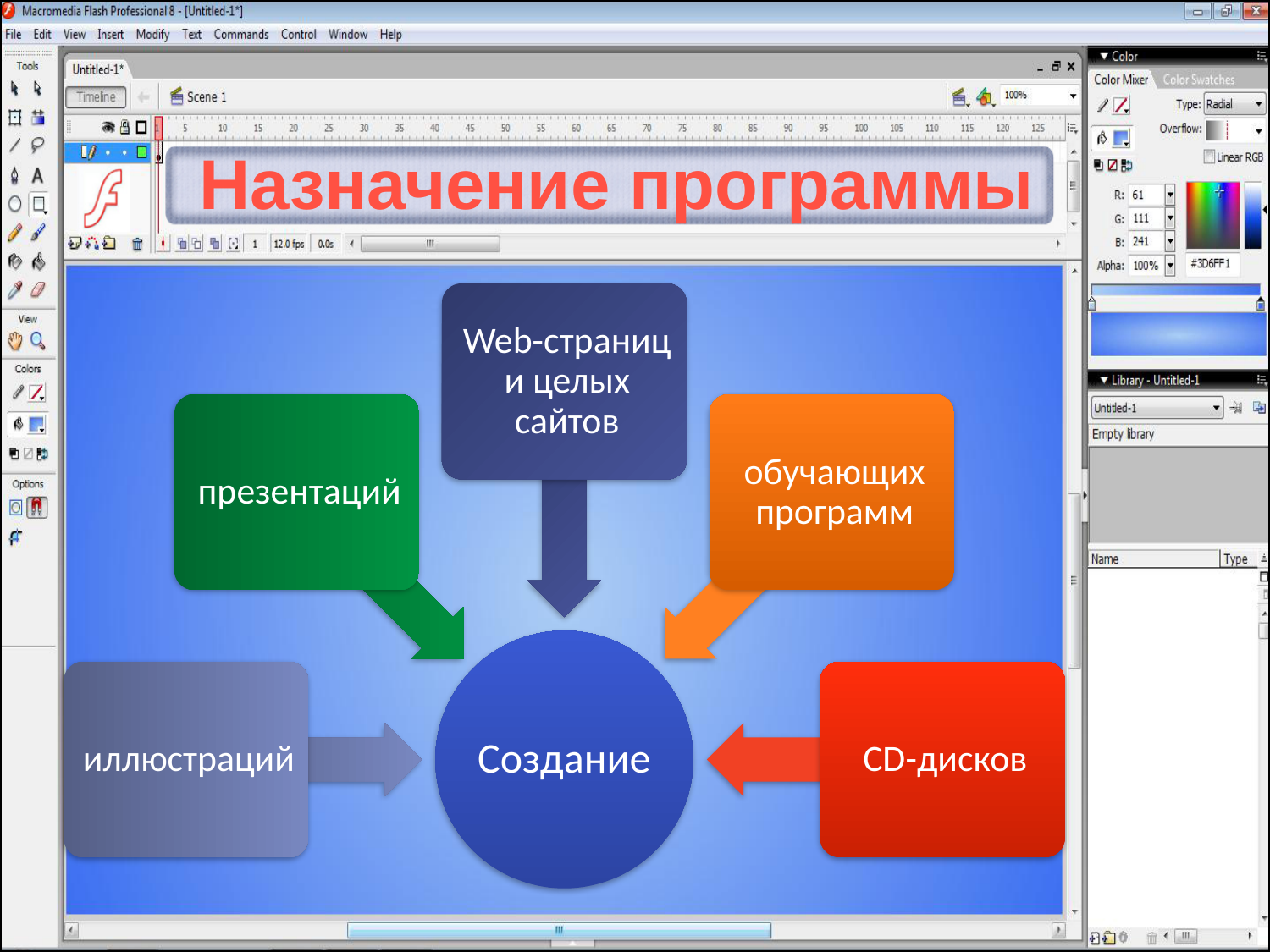

Назначение программы
Создание
иллюстраций
презентаций
Web-страниц и целых сайтов
обучающих программ
CD-дисков